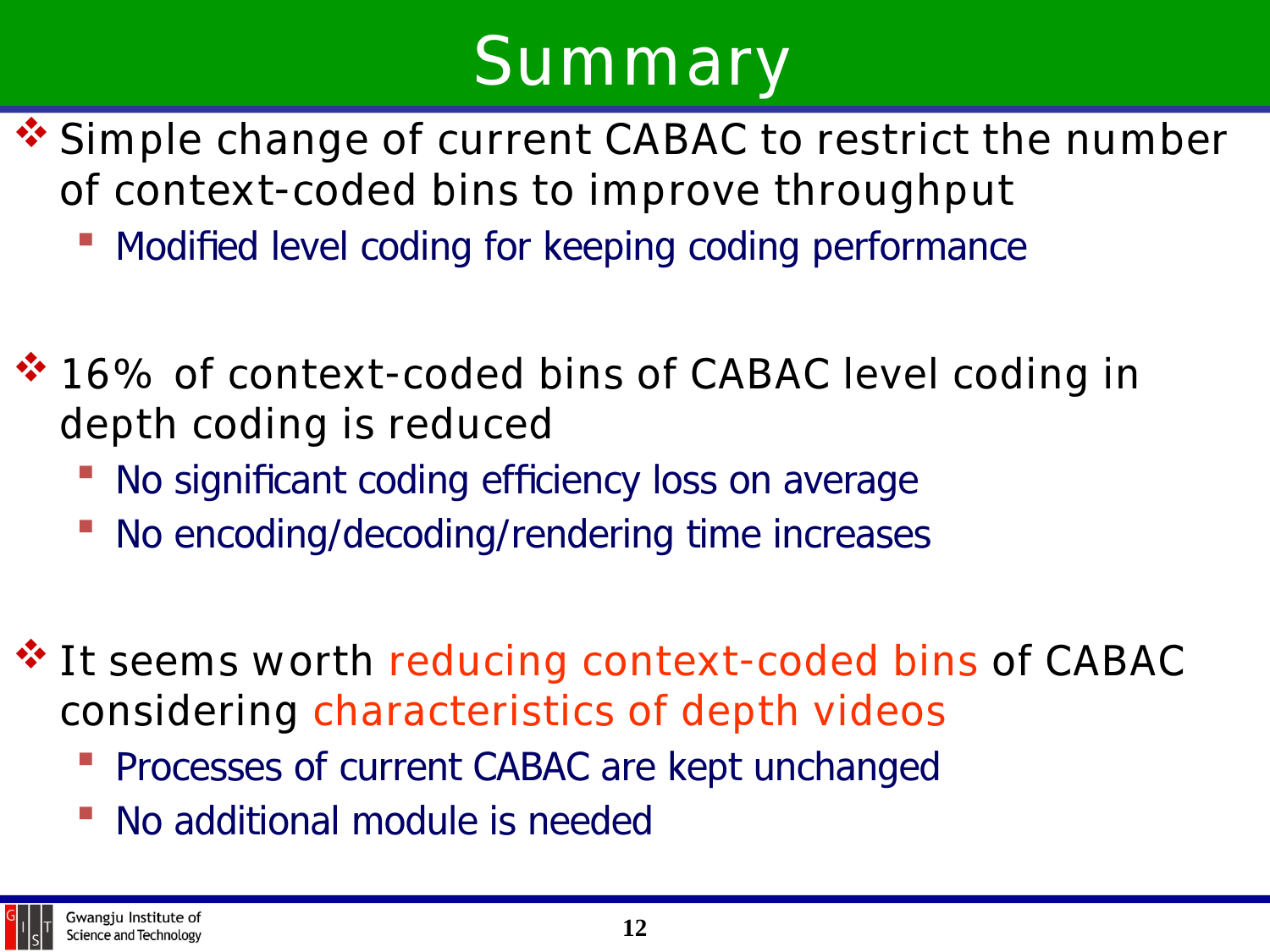

# Summary
Simple change of current CABAC to restrict the number of context-coded bins to improve throughput
Modified level coding for keeping coding performance

16% of context-coded bins of CABAC level coding in depth coding is reduced
No significant coding efficiency loss on average
No encoding/decoding/rendering time increases

It seems worth reducing context-coded bins of CABAC considering characteristics of depth videos
Processes of current CABAC are kept unchanged
No additional module is needed

12